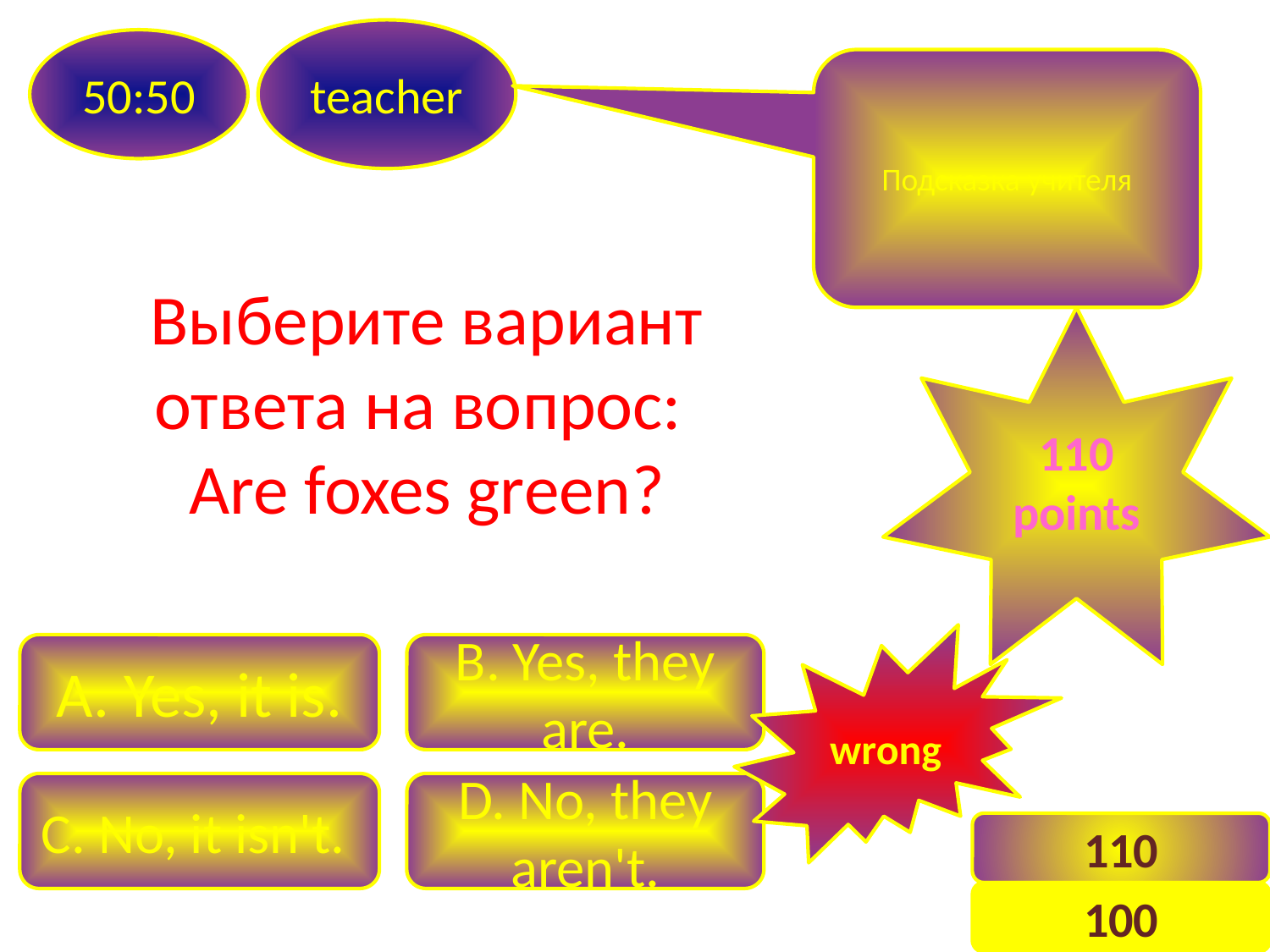

teacher
50:50
Подсказка учителя
Выберите вариант ответа на вопрос:
Are foxes green?
110
points
wrong
A. Yes, it is.
B. Yes, they are.
C. No, it isn't.
D. No, they aren't.
110
13
100